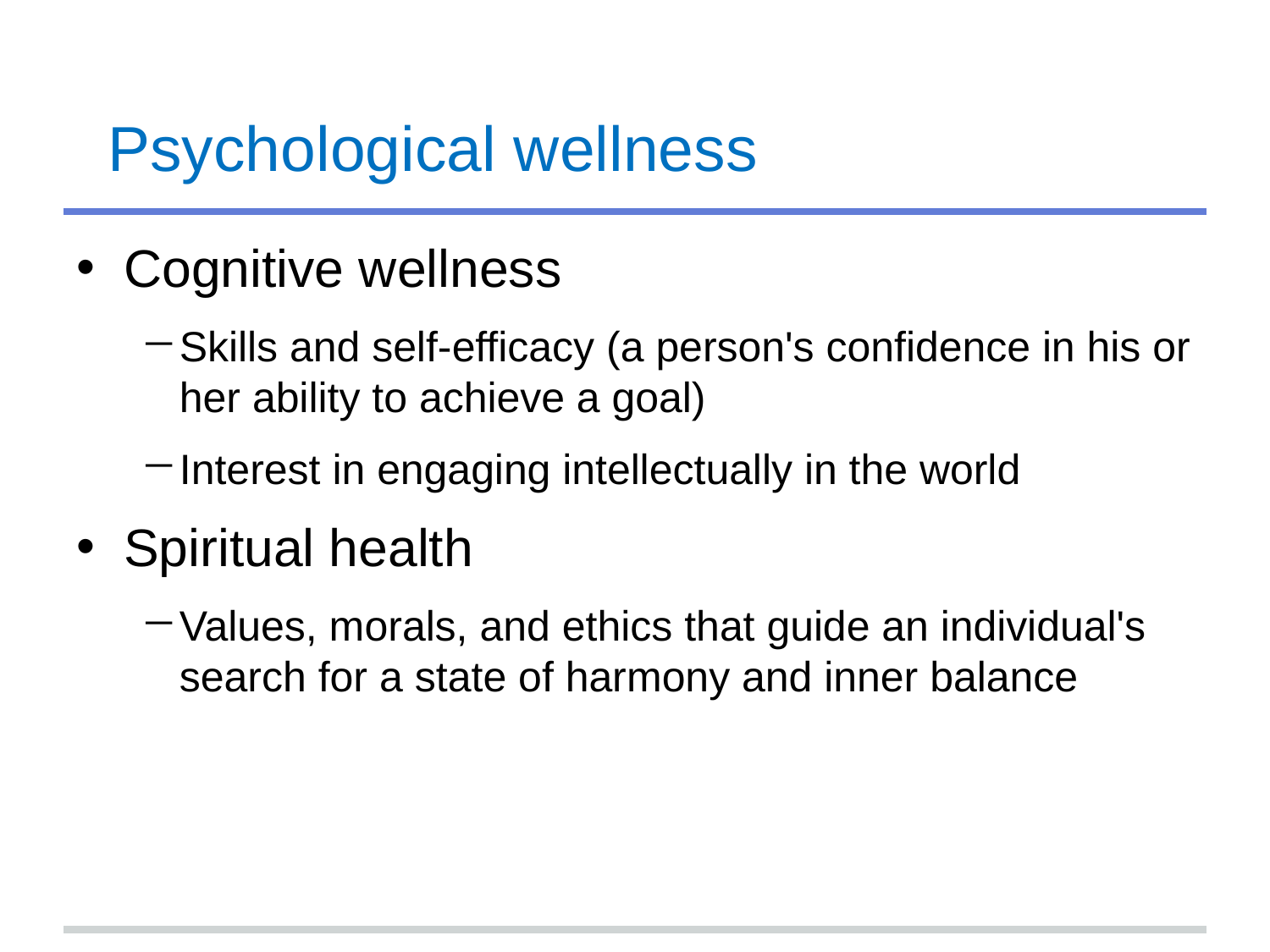

# Psychological wellness
Cognitive wellness
Skills and self-efficacy (a person's confidence in his or her ability to achieve a goal)
Interest in engaging intellectually in the world
Spiritual health
Values, morals, and ethics that guide an individual's search for a state of harmony and inner balance